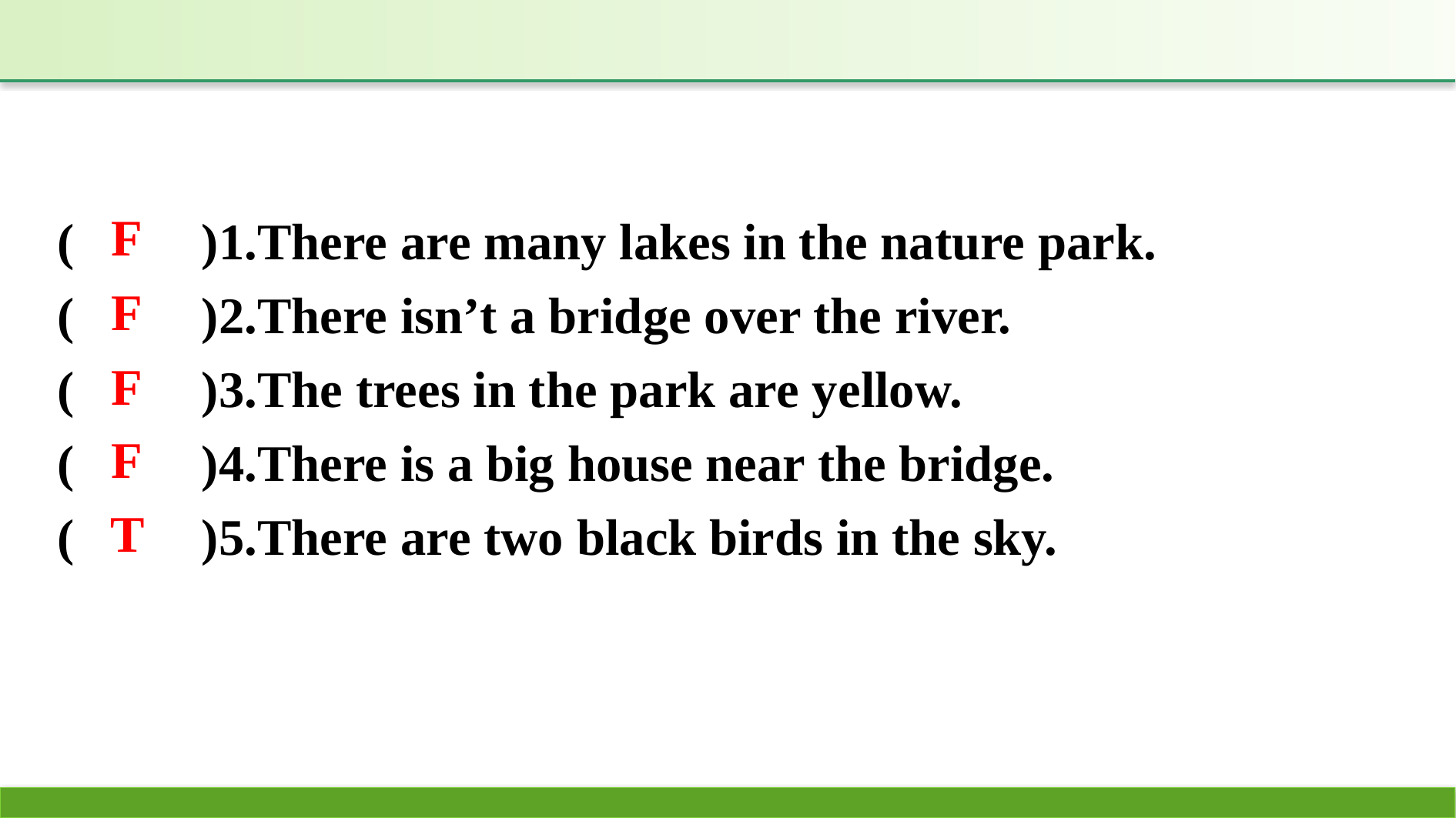

(　　)1.There are many lakes in the nature park.
(　　)2.There isn’t a bridge over the river.
(　　)3.The trees in the park are yellow.
(　　)4.There is a big house near the bridge.
(　　)5.There are two black birds in the sky.
F
F
F
F
T